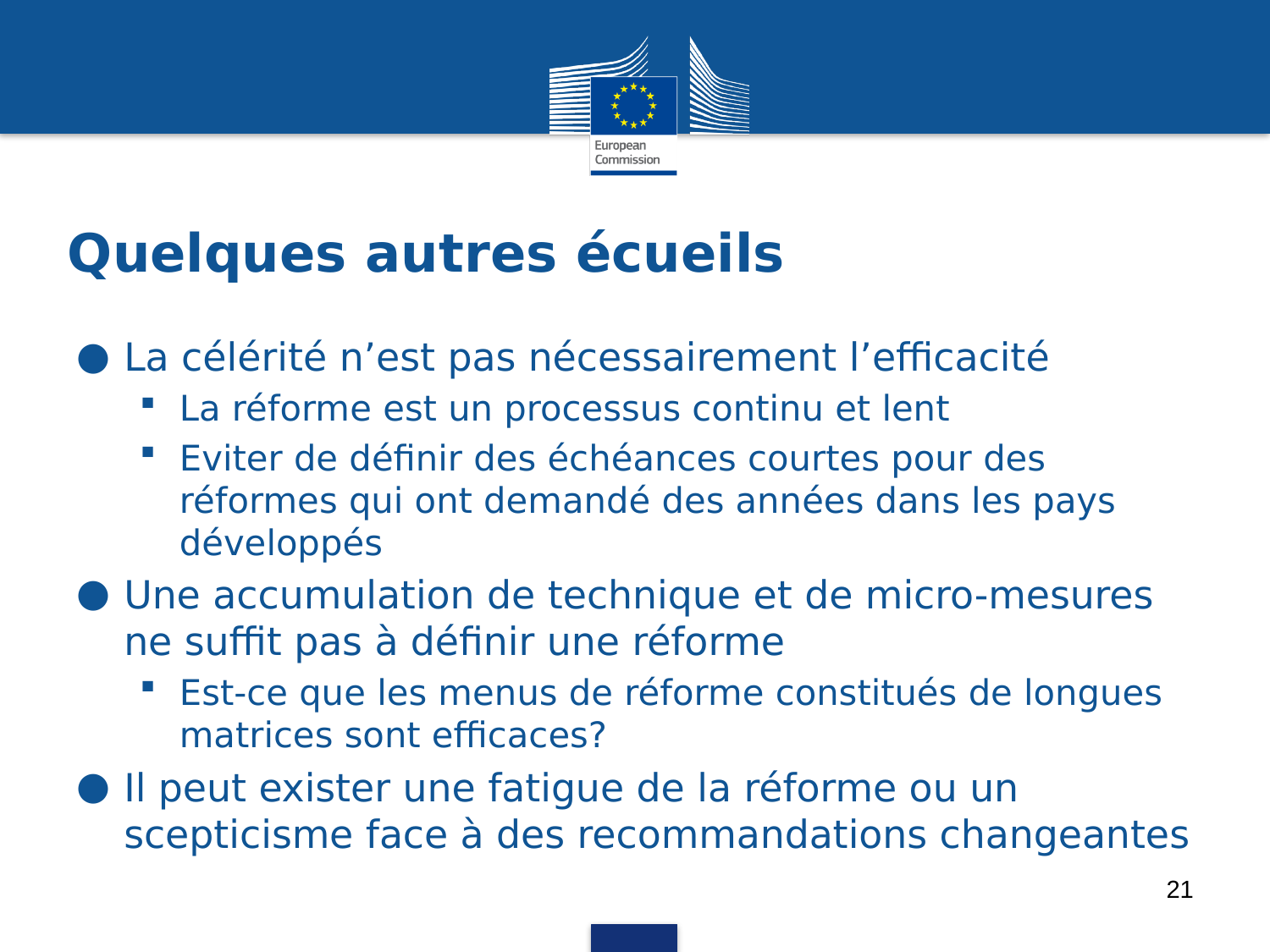

# Quelques autres écueils
La célérité n’est pas nécessairement l’efficacité
La réforme est un processus continu et lent
Eviter de définir des échéances courtes pour des réformes qui ont demandé des années dans les pays développés
Une accumulation de technique et de micro-mesures ne suffit pas à définir une réforme
Est-ce que les menus de réforme constitués de longues matrices sont efficaces?
Il peut exister une fatigue de la réforme ou un scepticisme face à des recommandations changeantes

21